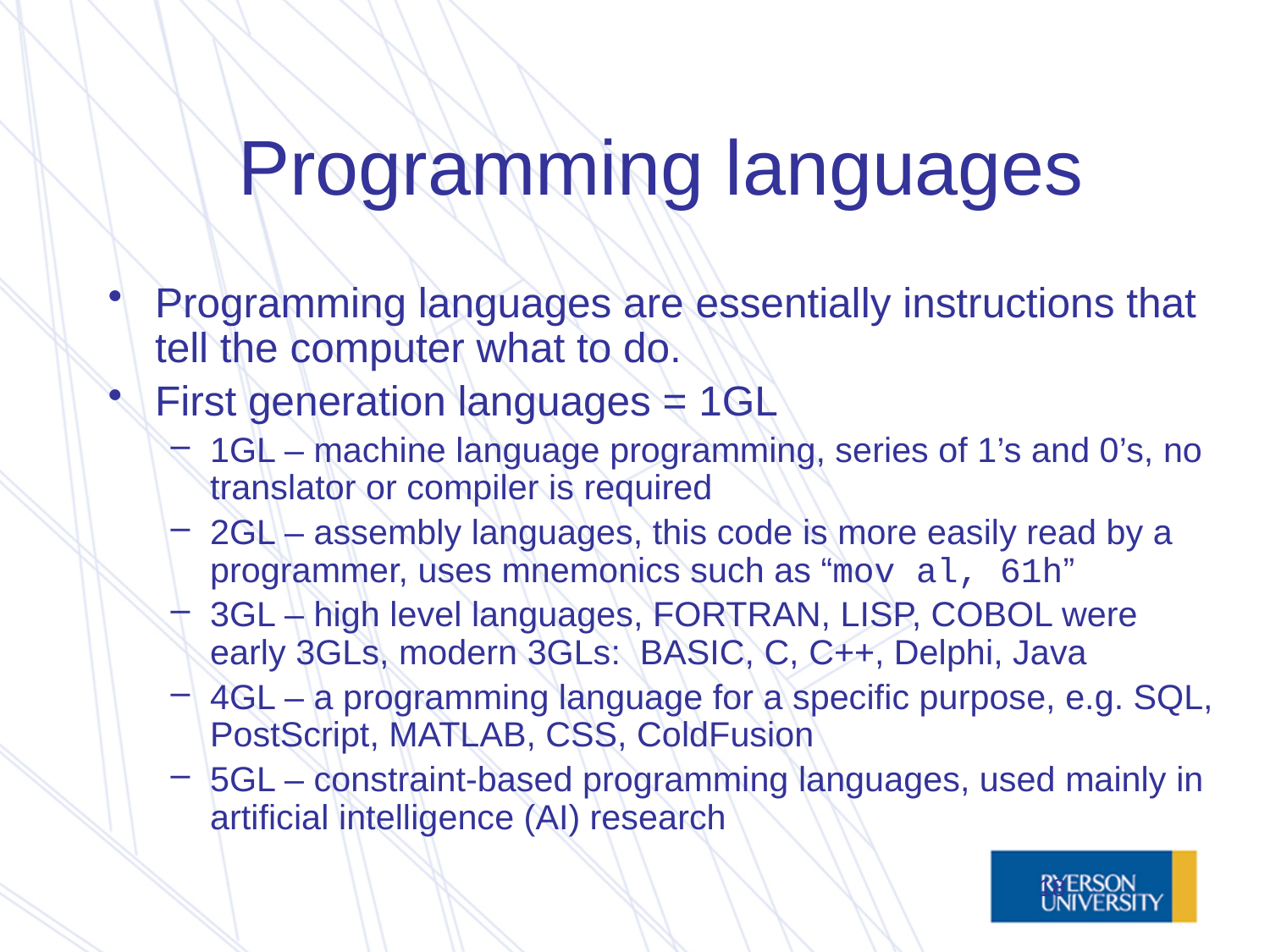

# Programming languages
Programming languages are essentially instructions that tell the computer what to do.
First generation languages = 1GL
1GL – machine language programming, series of 1’s and 0’s, no translator or compiler is required
2GL – assembly languages, this code is more easily read by a programmer, uses mnemonics such as “mov al, 61h”
3GL – high level languages, FORTRAN, LISP, COBOL were early 3GLs, modern 3GLs:  BASIC, C, C++, Delphi, Java
4GL – a programming language for a specific purpose, e.g. SQL, PostScript, MATLAB, CSS, ColdFusion
5GL – constraint-based programming languages, used mainly in artificial intelligence (AI) research
18